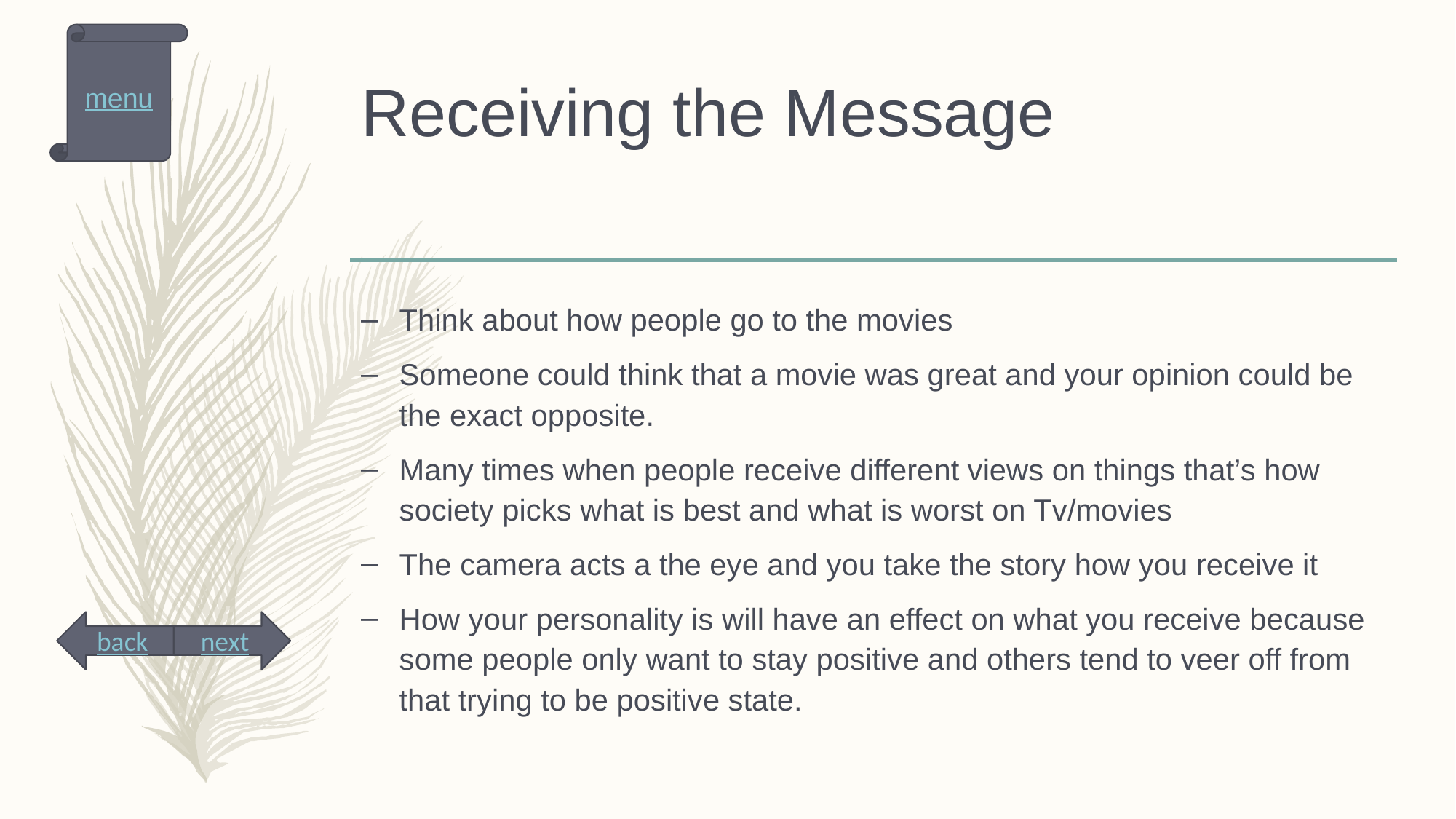

menu
# Receiving the Message
Think about how people go to the movies
Someone could think that a movie was great and your opinion could be the exact opposite.
Many times when people receive different views on things that’s how society picks what is best and what is worst on Tv/movies
The camera acts a the eye and you take the story how you receive it
How your personality is will have an effect on what you receive because some people only want to stay positive and others tend to veer off from that trying to be positive state.

back
next